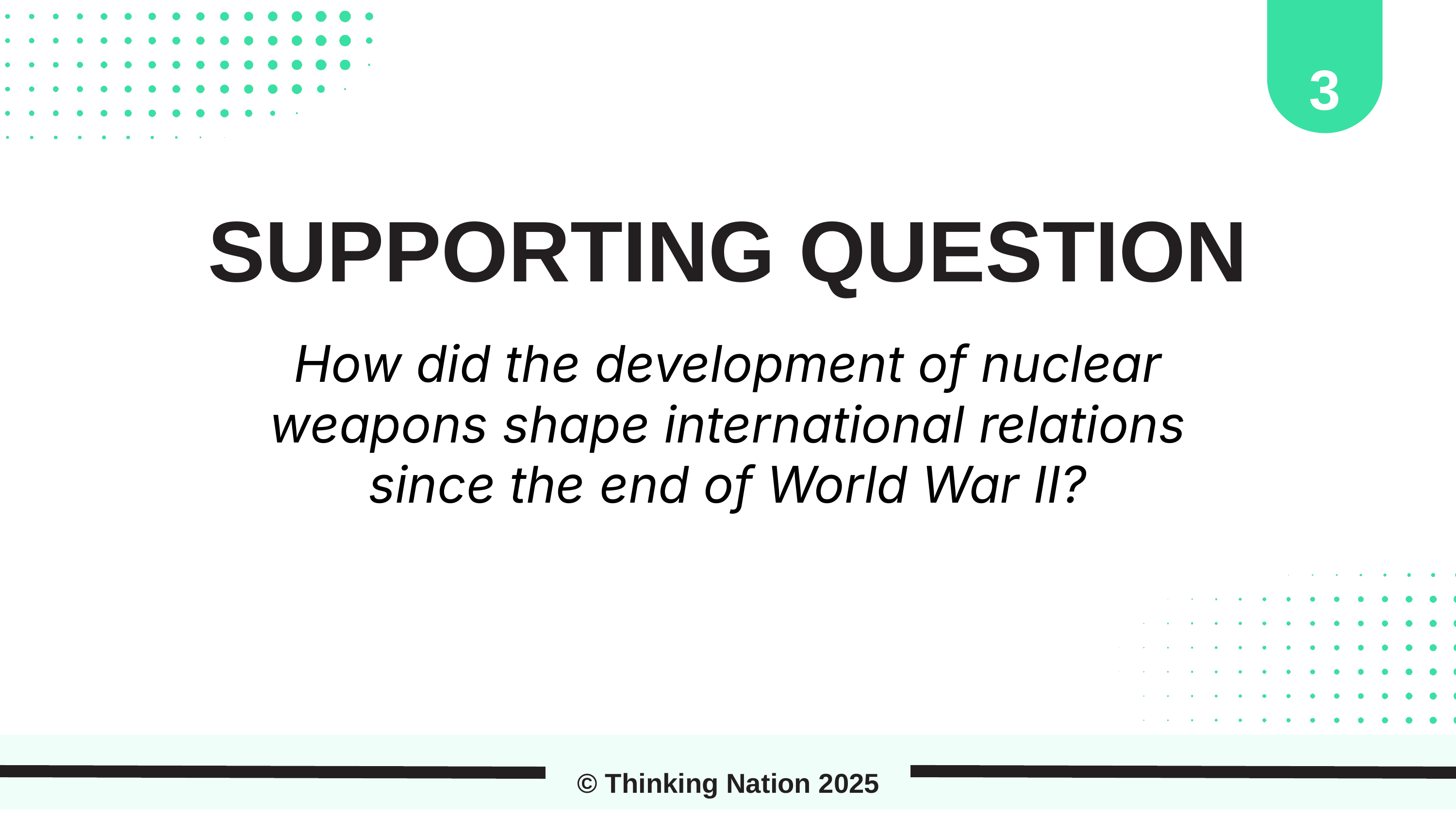

3
SUPPORTING QUESTION
How did the development of nuclear weapons shape international relations since the end of World War II?

© Thinking Nation 2025